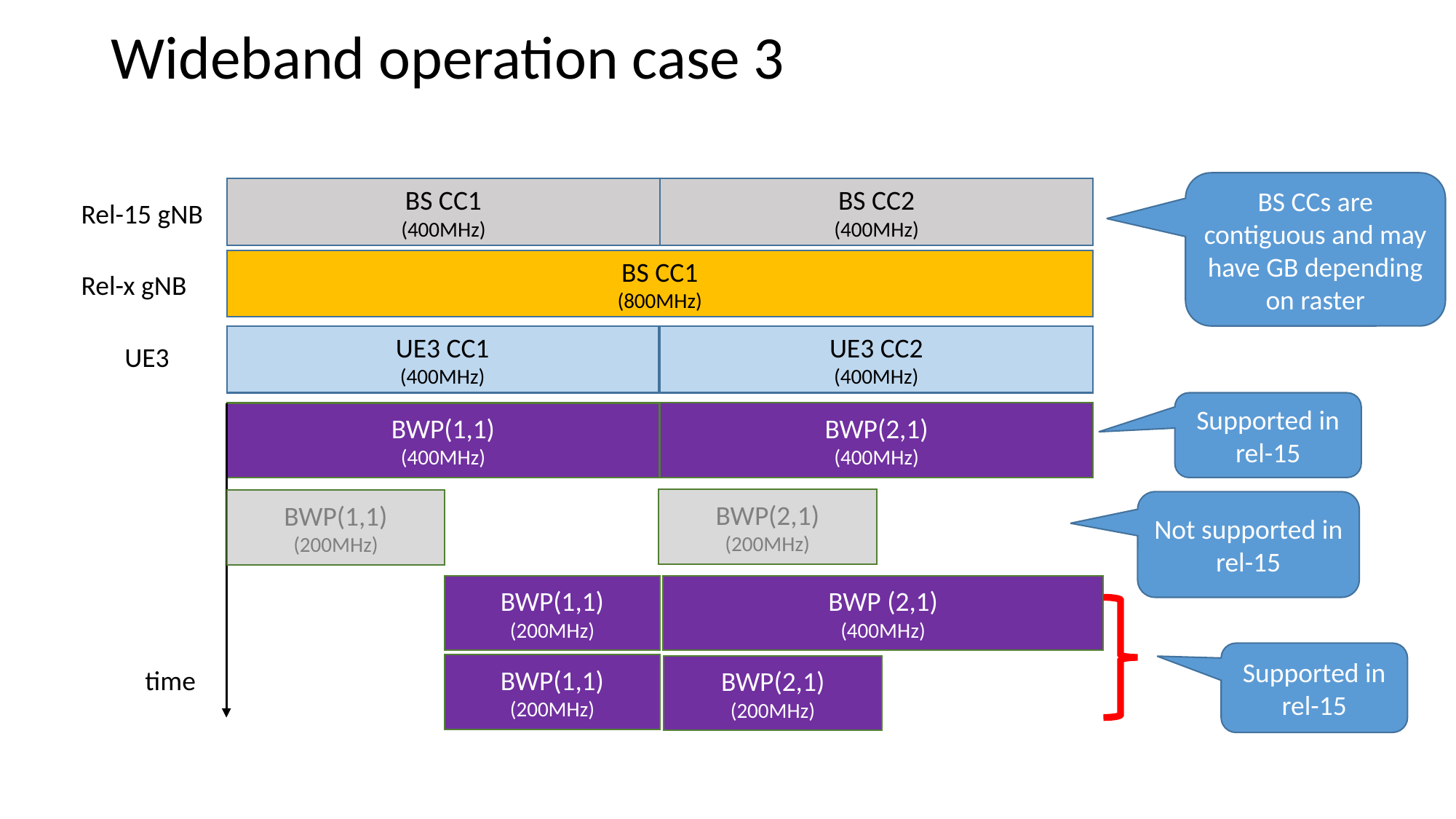

# Wideband operation case 3
BS CCs are contiguous and may have GB depending on raster
BS CC1
(400MHz)
BS CC2
(400MHz)
Rel-15 gNB
BS CC1
(800MHz)
Rel-x gNB
UE3 CC1
(400MHz)
UE3 CC2
(400MHz)
UE3
Supported in rel-15
BWP(2,1)
(400MHz)
BWP(1,1)
(400MHz)
BWP(2,1)
(200MHz)
BWP(1,1)
(200MHz)
Not supported in
rel-15
BWP(1,1)
(200MHz)
BWP (2,1)
(400MHz)

Supported in rel-15
BWP(1,1)
(200MHz)
BWP(2,1)
(200MHz)
time